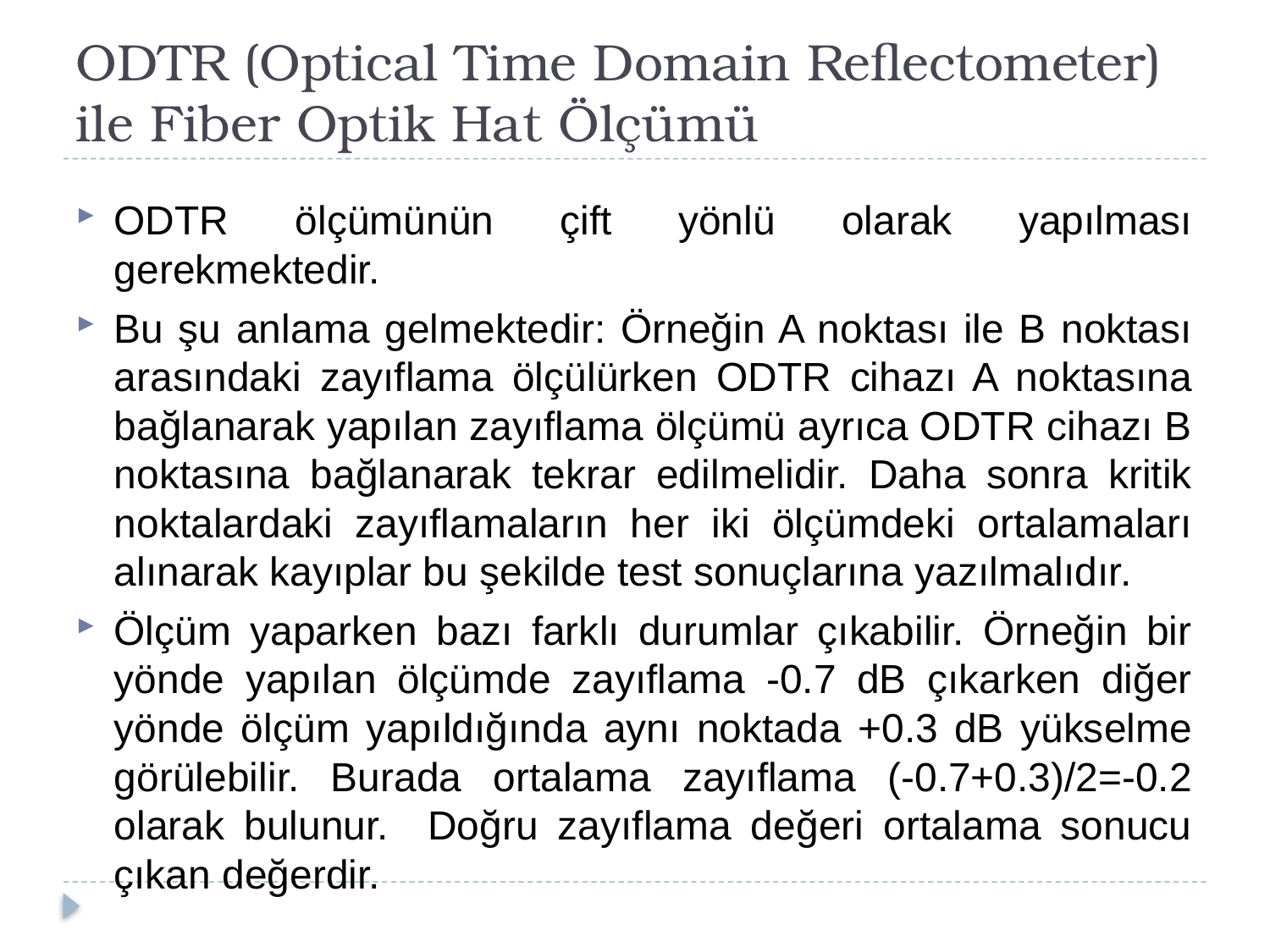

# ODTR (Optical Time Domain Reflectometer) ile Fiber Optik Hat Ölçümü
ODTR ölçümünün çift yönlü olarak yapılması gerekmektedir.
Bu şu anlama gelmektedir: Örneğin A noktası ile B noktası arasındaki zayıflama ölçülürken ODTR cihazı A noktasına bağlanarak yapılan zayıflama ölçümü ayrıca ODTR cihazı B noktasına bağlanarak tekrar edilmelidir. Daha sonra kritik noktalardaki zayıflamaların her iki ölçümdeki ortalamaları alınarak kayıplar bu şekilde test sonuçlarına yazılmalıdır.
Ölçüm yaparken bazı farklı durumlar çıkabilir. Örneğin bir yönde yapılan ölçümde zayıflama -0.7 dB çıkarken diğer yönde ölçüm yapıldığında aynı noktada +0.3 dB yükselme görülebilir. Burada ortalama zayıflama (-0.7+0.3)/2=-0.2 olarak bulunur.  Doğru zayıflama değeri ortalama sonucu çıkan değerdir.